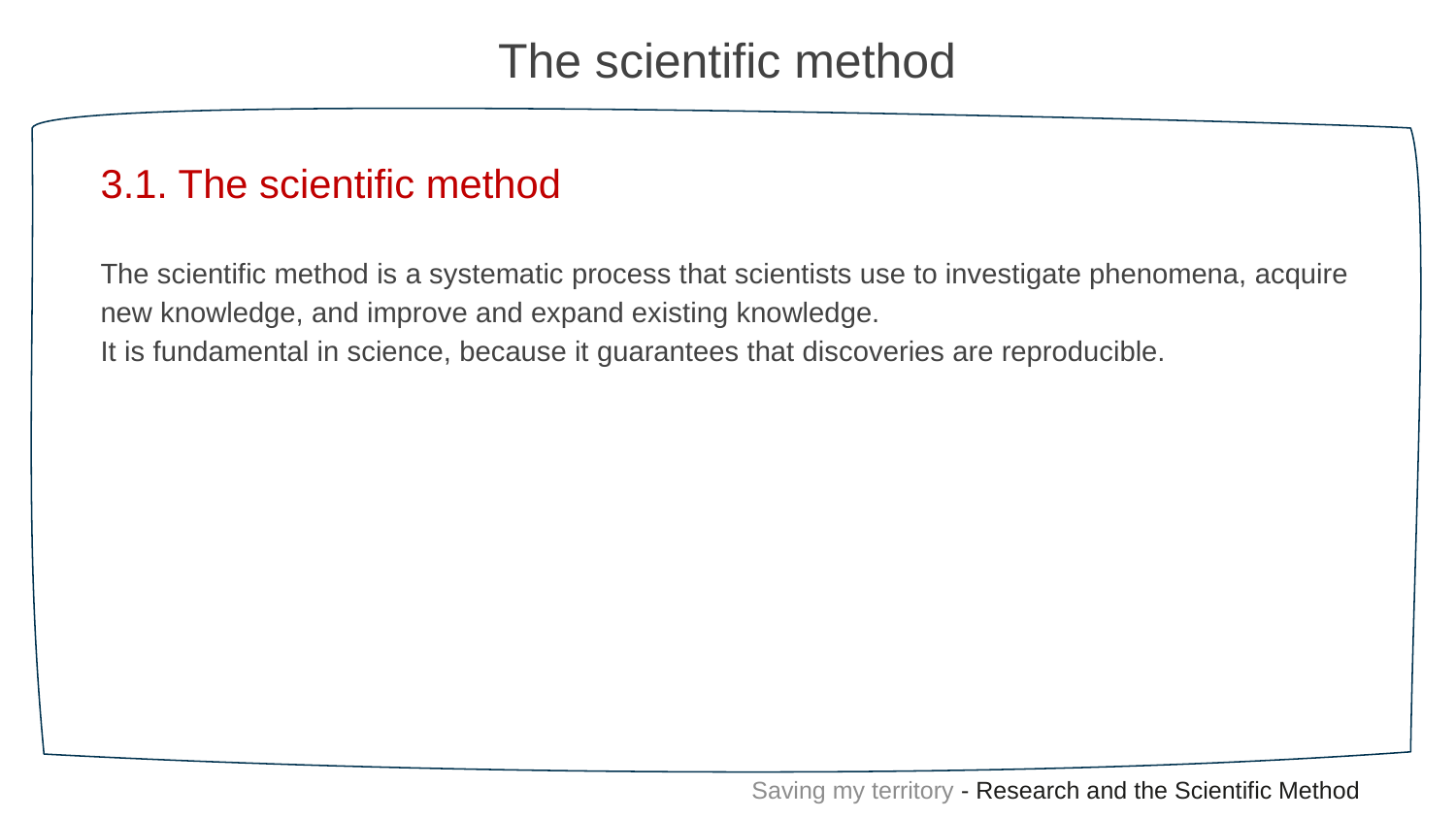

The scientific method

3.1. The scientific method

The scientific method is a systematic process that scientists use to investigate phenomena, acquire new knowledge, and improve and expand existing knowledge.
It is fundamental in science, because it guarantees that discoveries are reproducible.

Saving my territory - Research and the Scientific Method